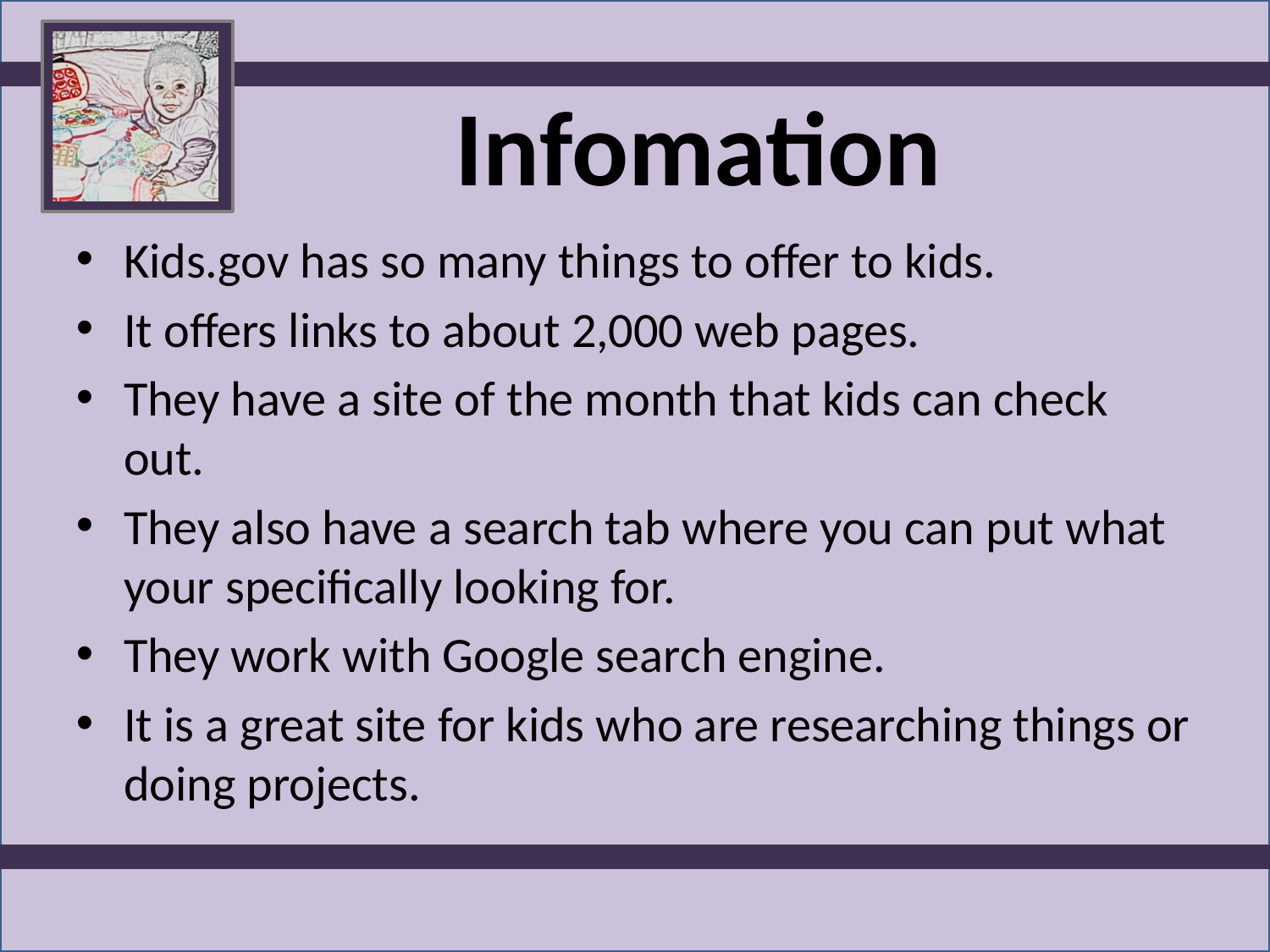

# Infomation
Kids.gov has so many things to offer to kids.
It offers links to about 2,000 web pages.
They have a site of the month that kids can check out.
They also have a search tab where you can put what your specifically looking for.
They work with Google search engine.
It is a great site for kids who are researching things or doing projects.